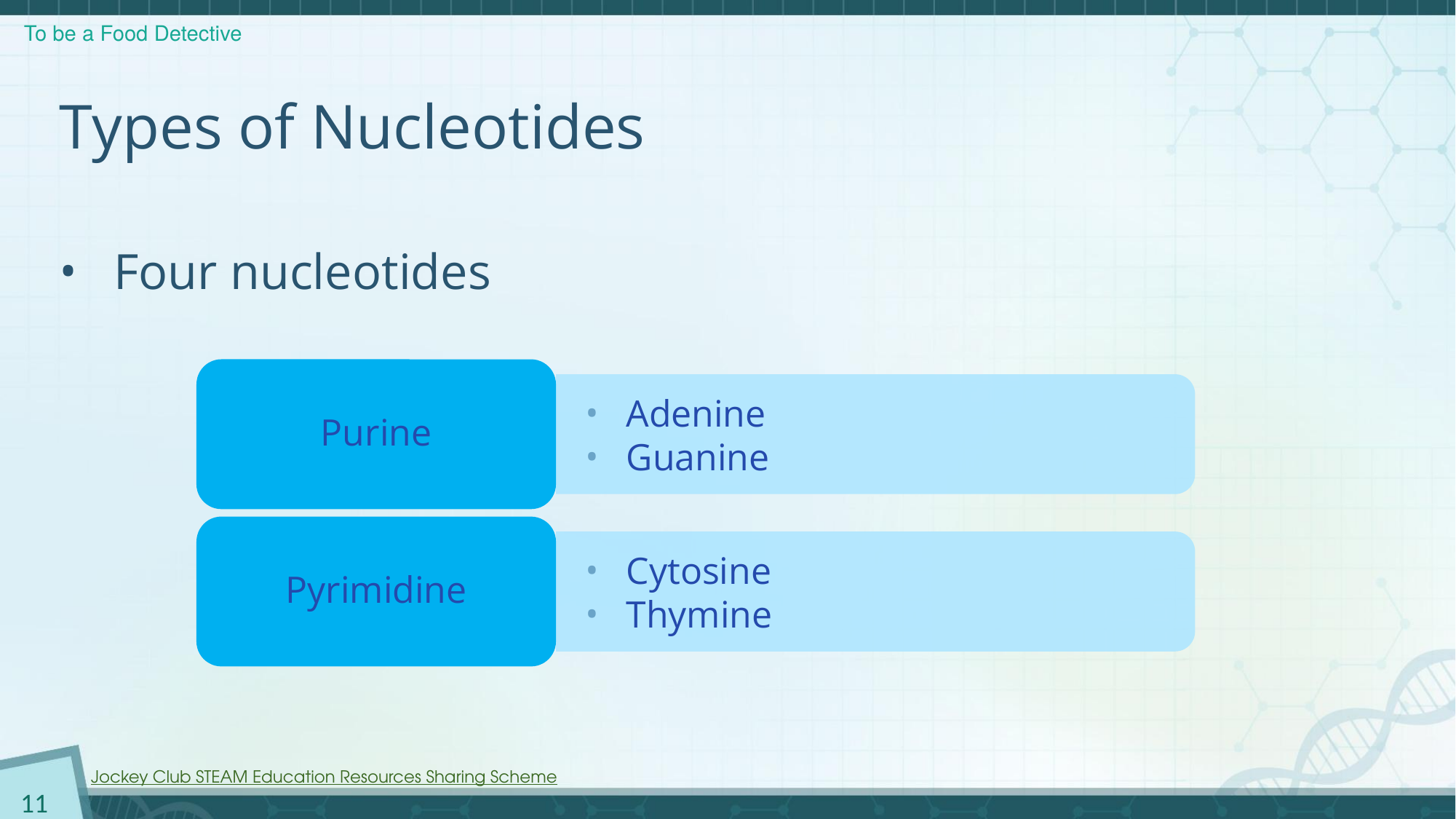

# Types of Nucleotides
Four nucleotides

Purine
Adenine
Guanine

Pyrimidine
Cytosine
Thymine
11